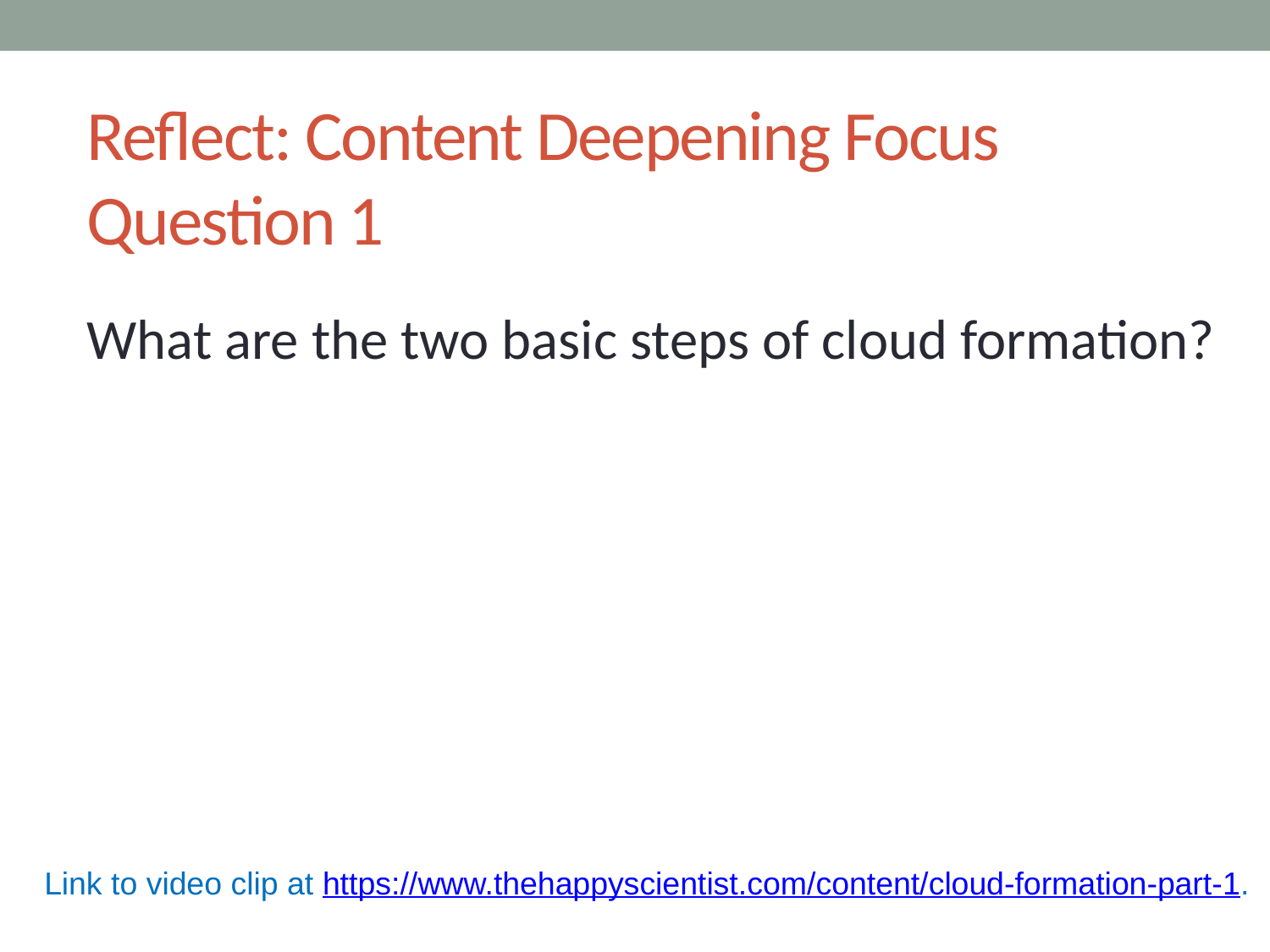

# Reflect: Content Deepening Focus Question 1
What are the two basic steps of cloud formation?

Link to video clip at https://www.thehappyscientist.com/content/cloud-formation-part-1.